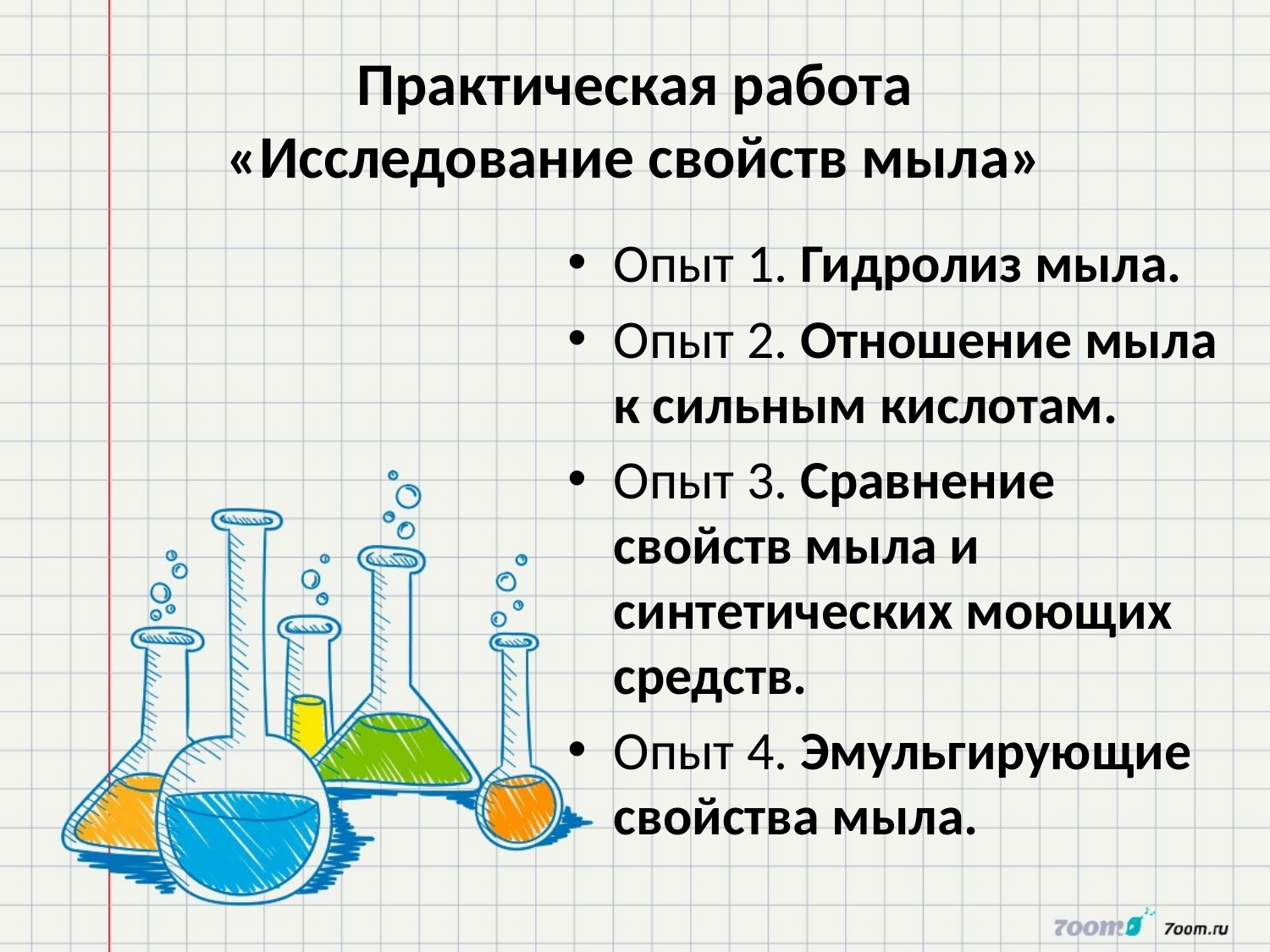

# Практическая работа «Исследование свойств мыла»
Опыт 1. Гидролиз мыла.
Опыт 2. Отношение мыла к сильным кислотам.
Опыт 3. Сравнение свойств мыла и синтетических моющих средств.
Опыт 4. Эмульгирующие свойства мыла.